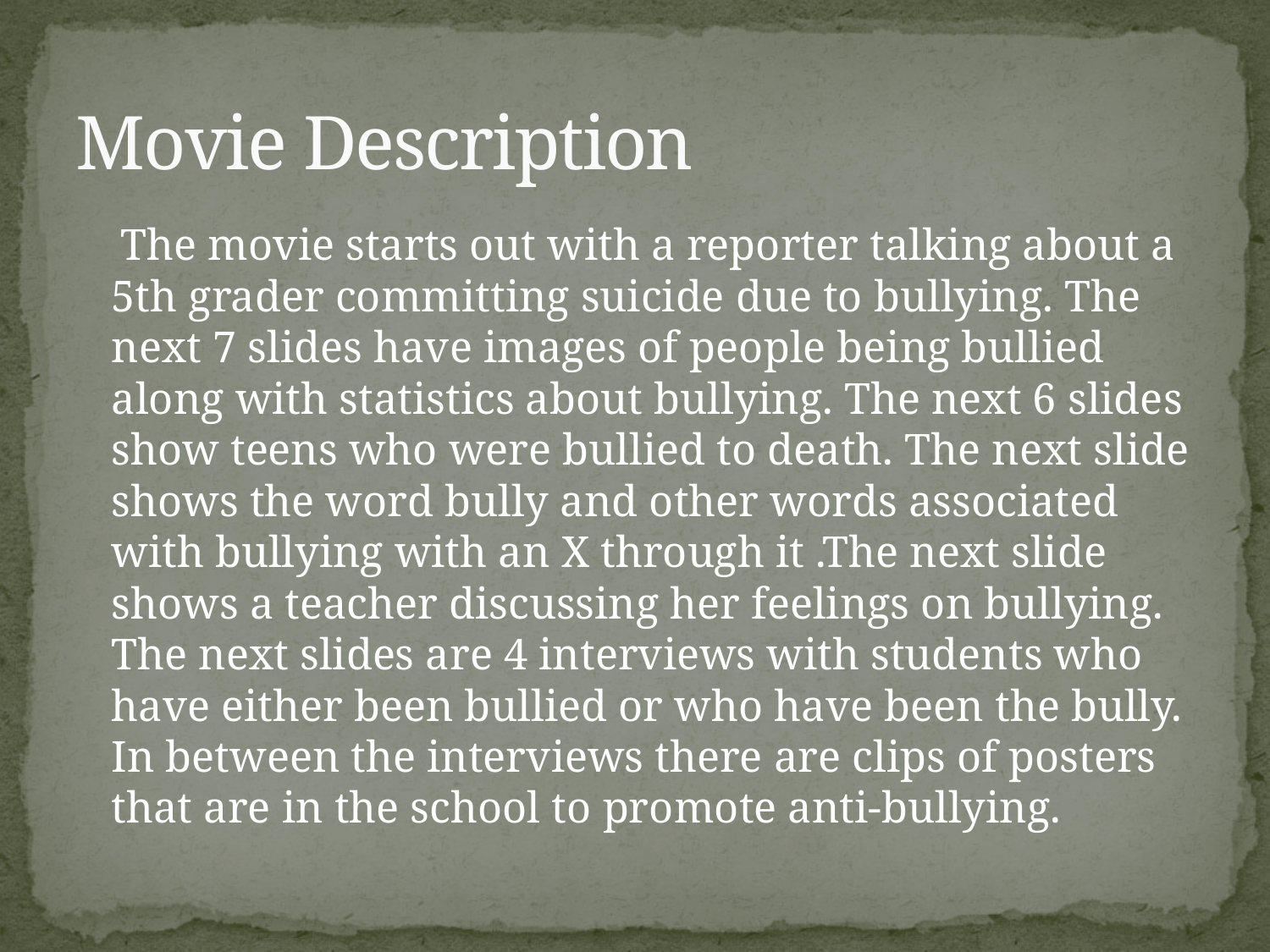

# Movie Description
    The movie starts out with a reporter talking about a 5th grader committing suicide due to bullying. The next 7 slides have images of people being bullied along with statistics about bullying. The next 6 slides show teens who were bullied to death. The next slide shows the word bully and other words associated with bullying with an X through it .The next slide shows a teacher discussing her feelings on bullying. The next slides are 4 interviews with students who have either been bullied or who have been the bully. In between the interviews there are clips of posters that are in the school to promote anti-bullying.